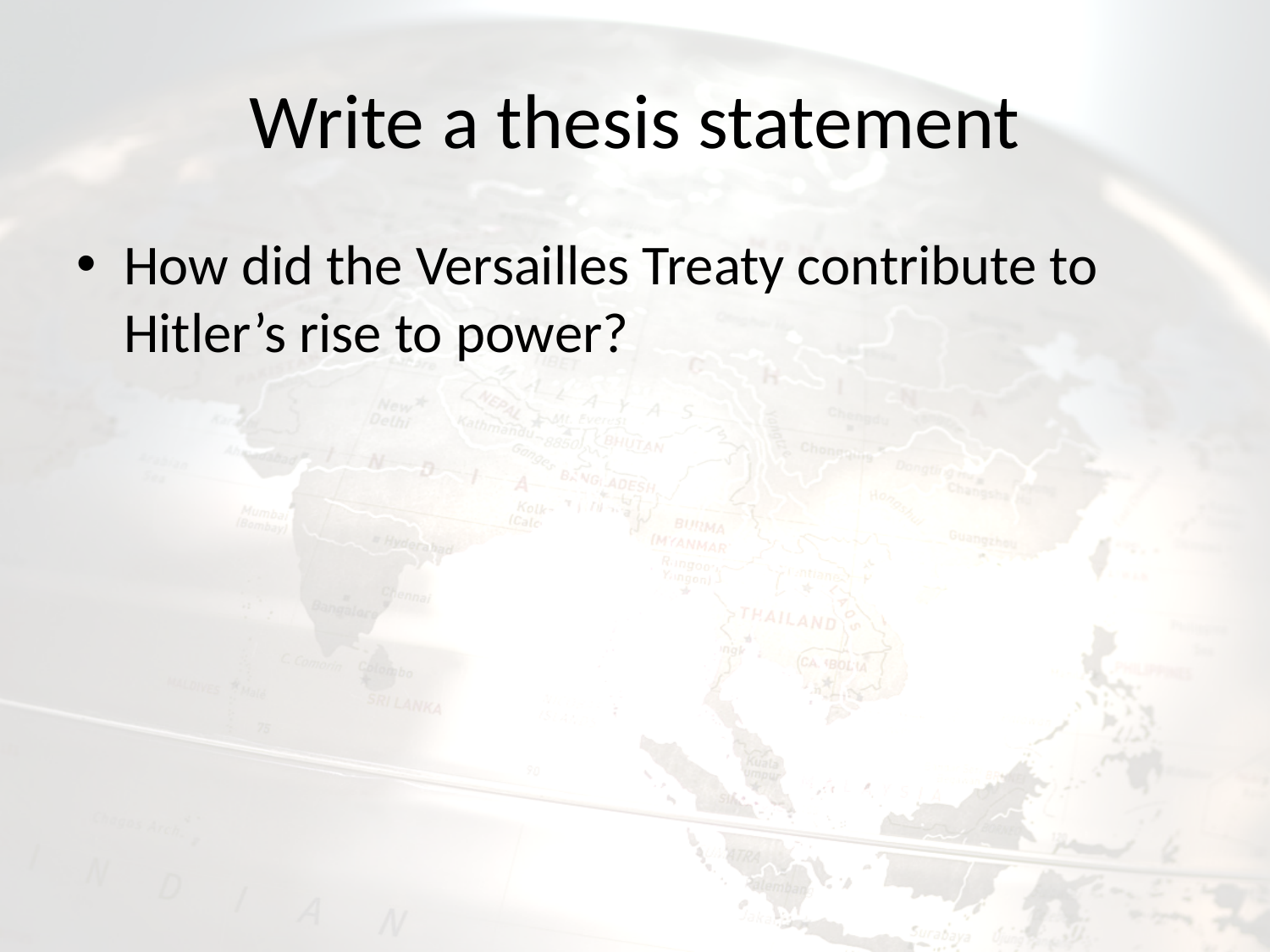

# Write a thesis statement
How did the Versailles Treaty contribute to Hitler’s rise to power?